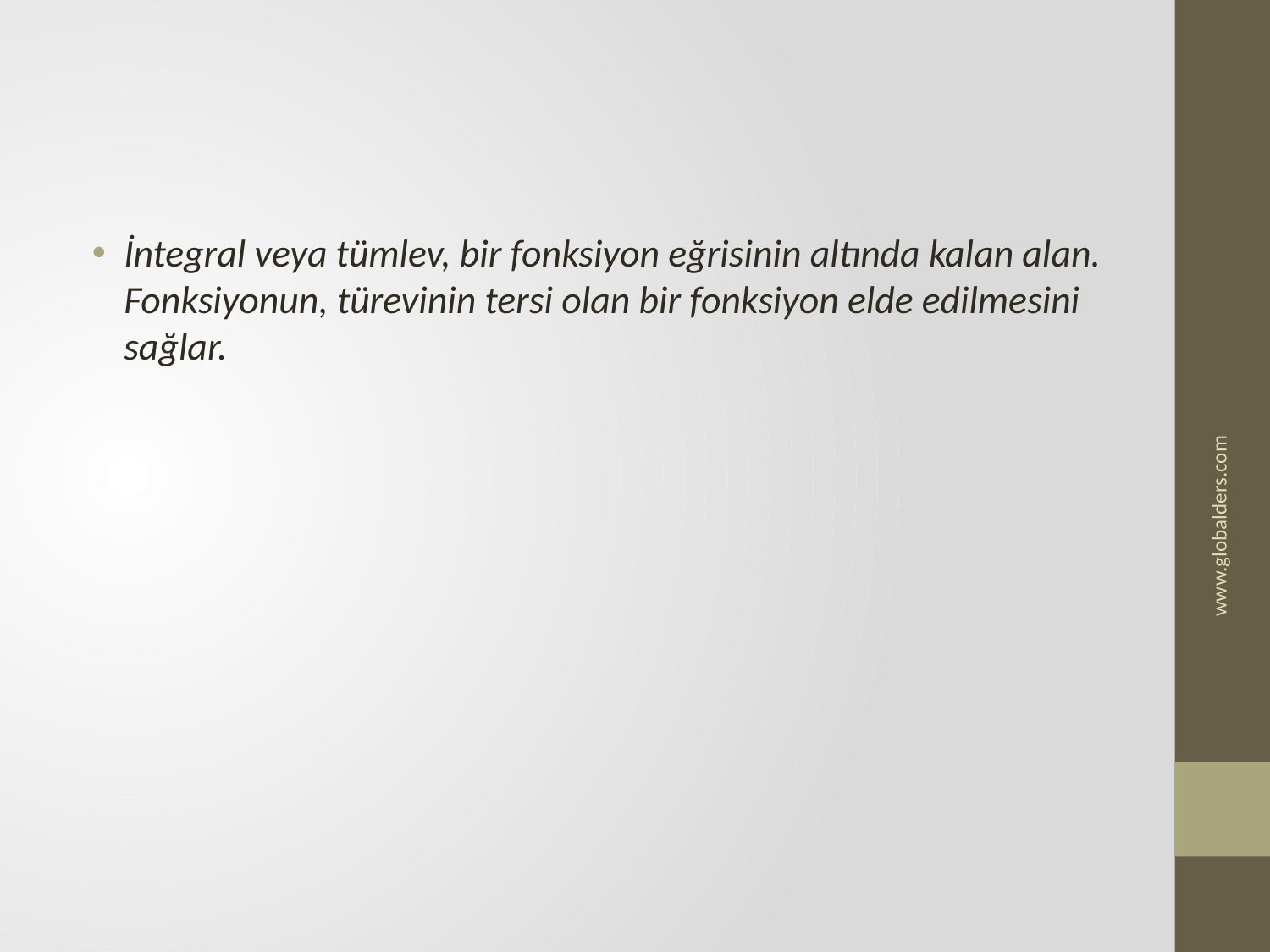

İntegral veya tümlev, bir fonksiyon eğrisinin altında kalan alan. Fonksiyonun, türevinin tersi olan bir fonksiyon elde edilmesini sağlar.
www.globalders.com